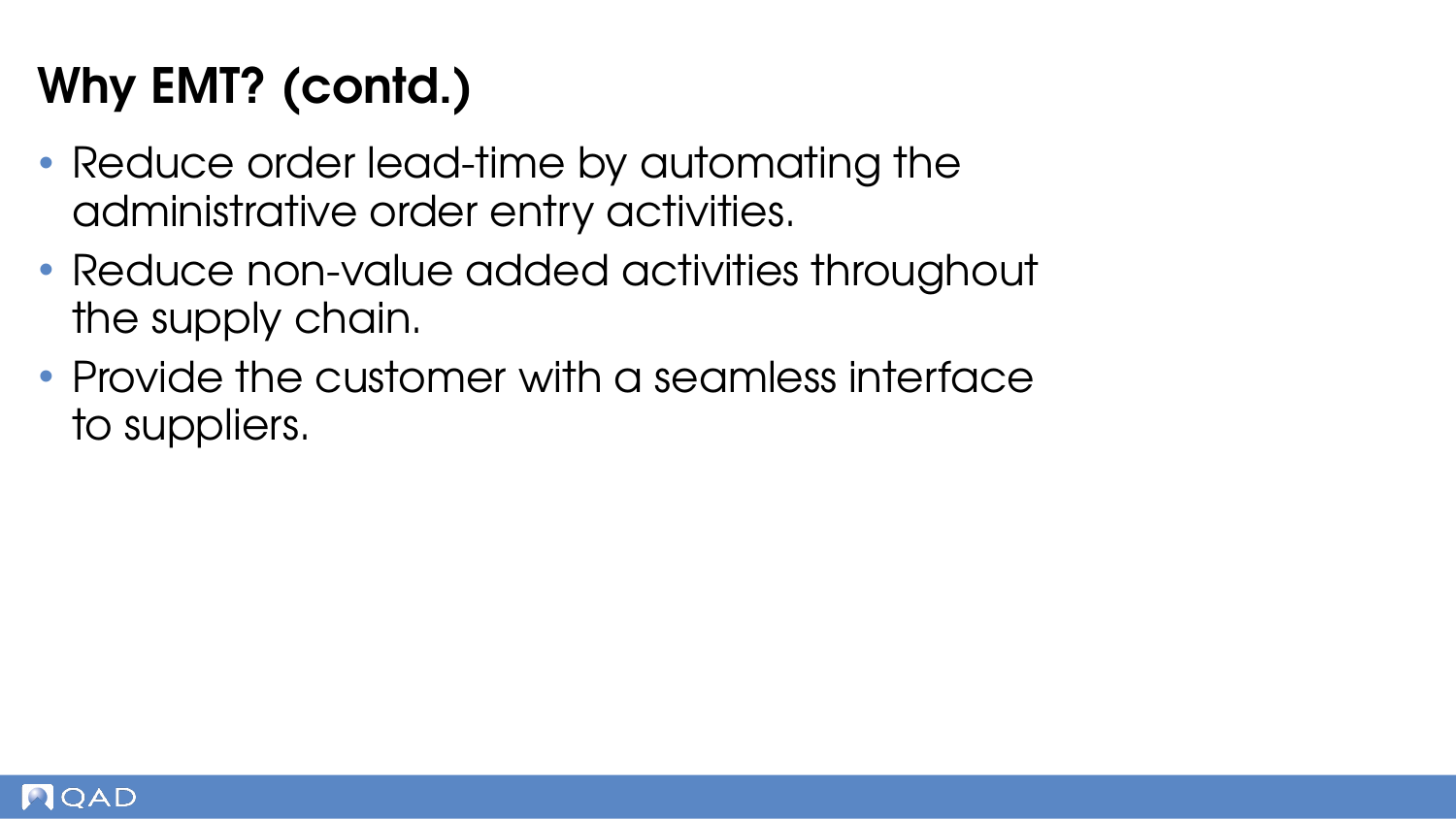

# Why EMT? (contd.)
Reduce order lead-time by automating the administrative order entry activities.
Reduce non-value added activities throughout the supply chain.
Provide the customer with a seamless interface to suppliers.

119